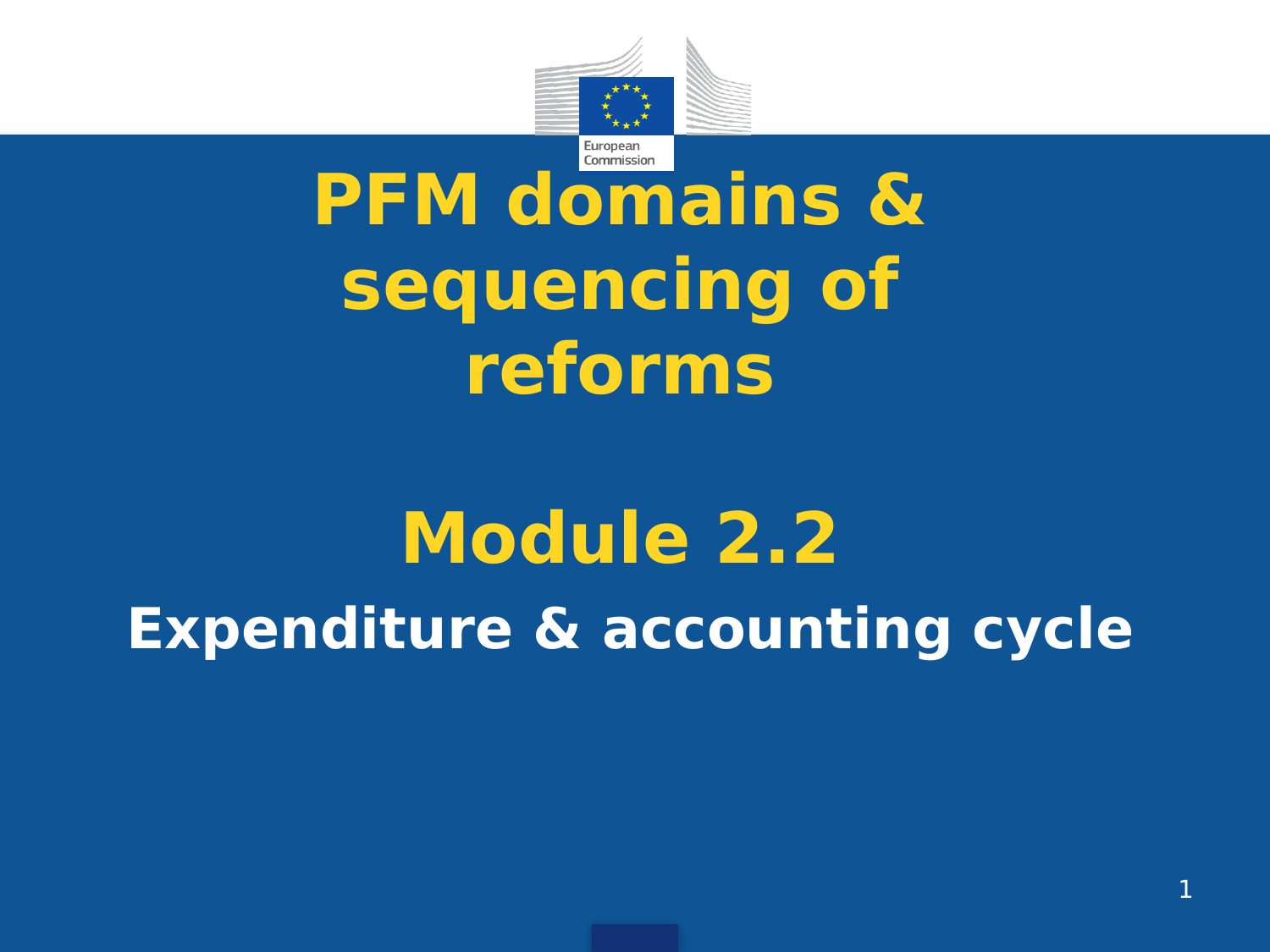

# PFM domains & sequencing of reforms Module 2.2
Expenditure & accounting cycle
1